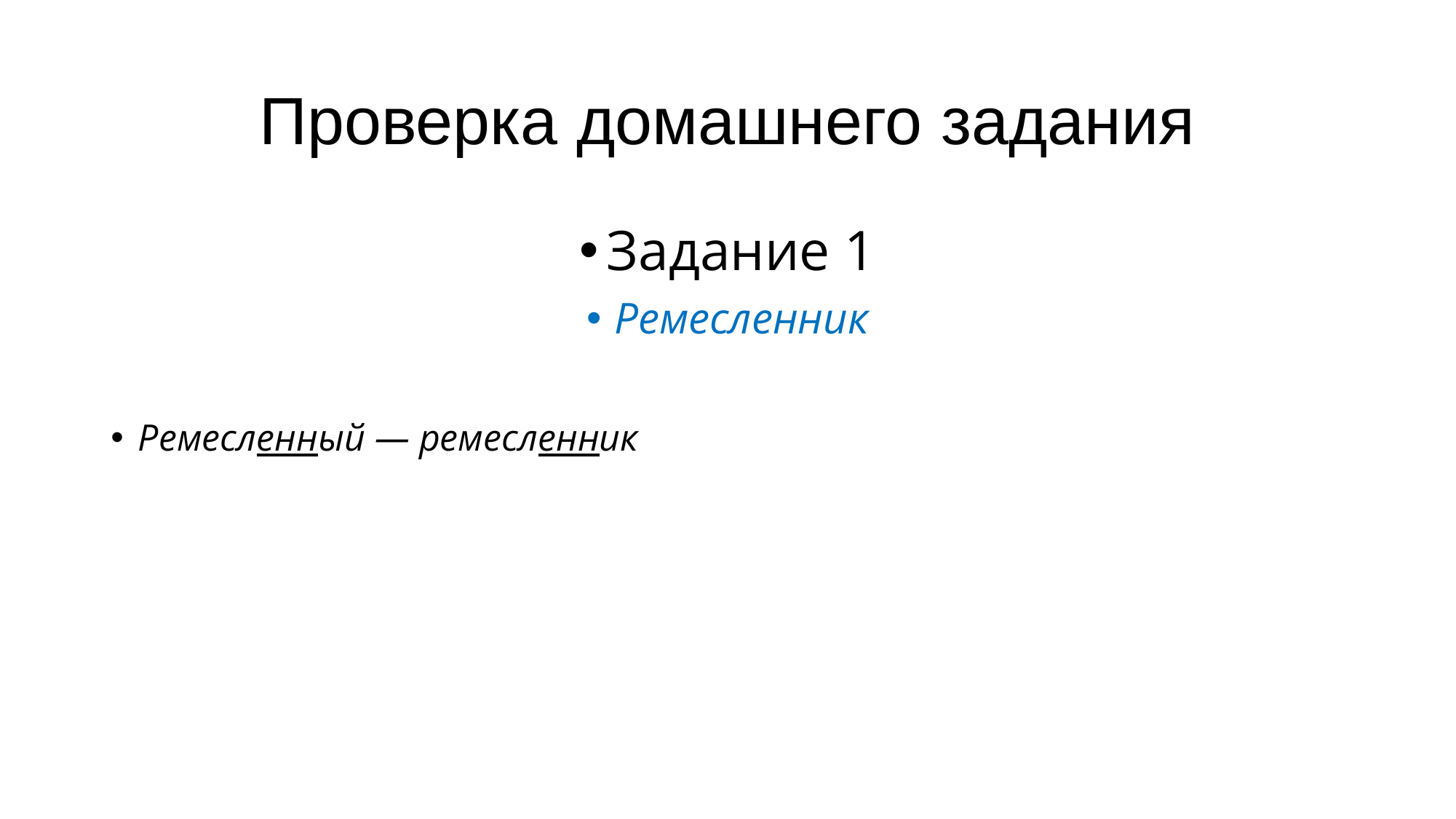

# Проверка домашнего задания
Задание 1
Ремесленник

Ремесленный — ремесленник